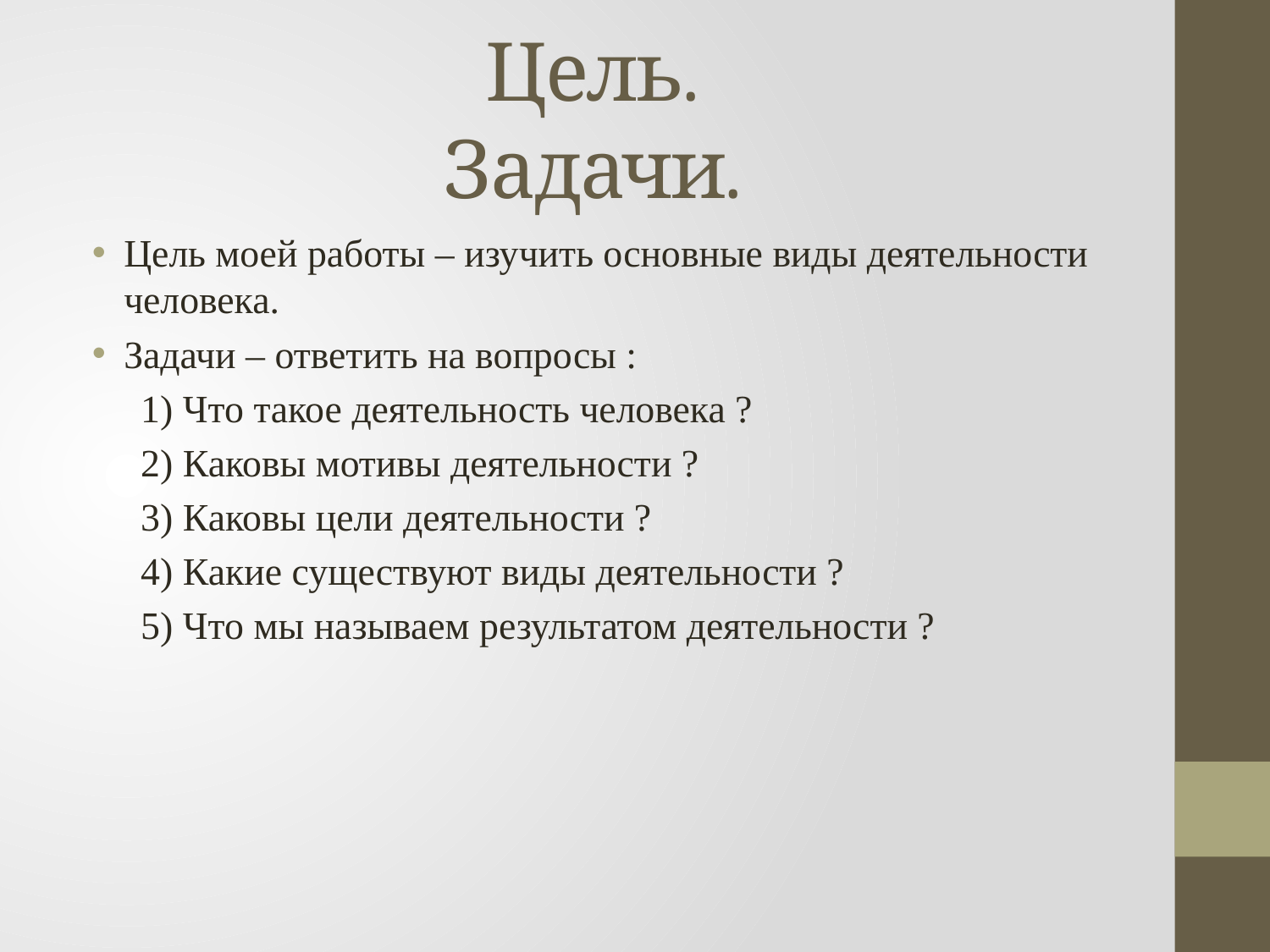

# Цель. Задачи.
Цель моей работы – изучить основные виды деятельности человека.
Задачи – ответить на вопросы :
     1) Что такое деятельность человека ?
     2) Каковы мотивы деятельности ?
     3) Каковы цели деятельности ?
     4) Какие существуют виды деятельности ?
     5) Что мы называем результатом деятельности ?